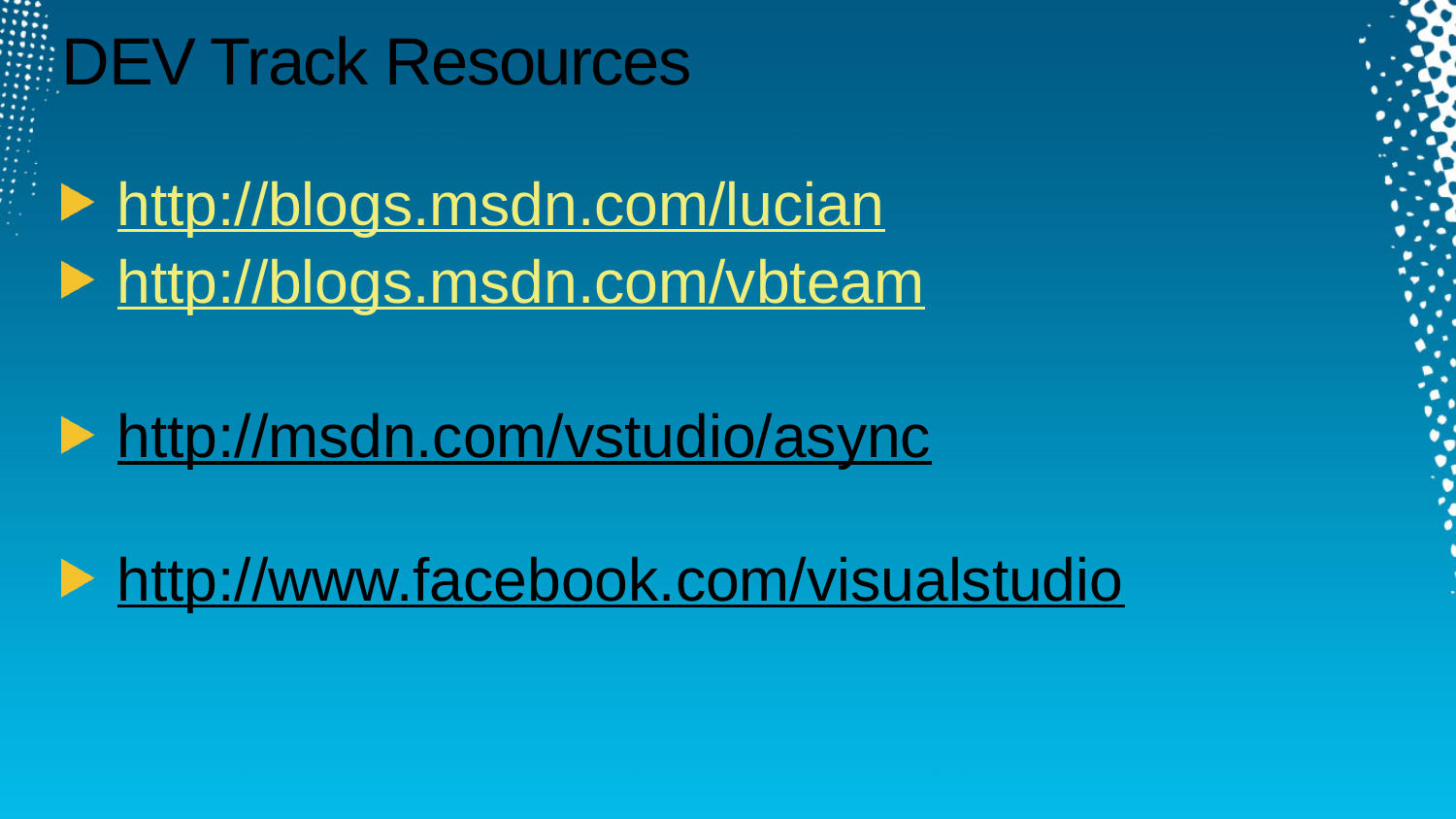

# DEV Track Resources
http://blogs.msdn.com/lucian
http://blogs.msdn.com/vbteam

http://msdn.com/vstudio/async
http://www.facebook.com/visualstudio